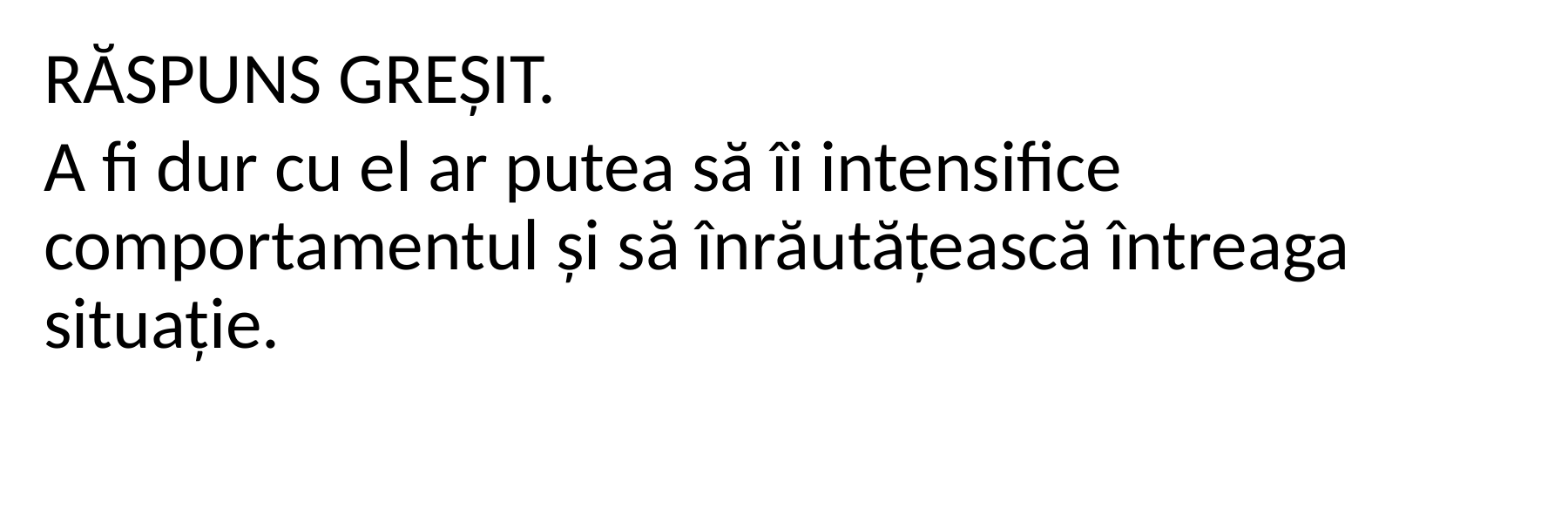

RĂSPUNS GREȘIT.
A fi dur cu el ar putea să îi intensifice comportamentul și să înrăutățească întreaga situație.